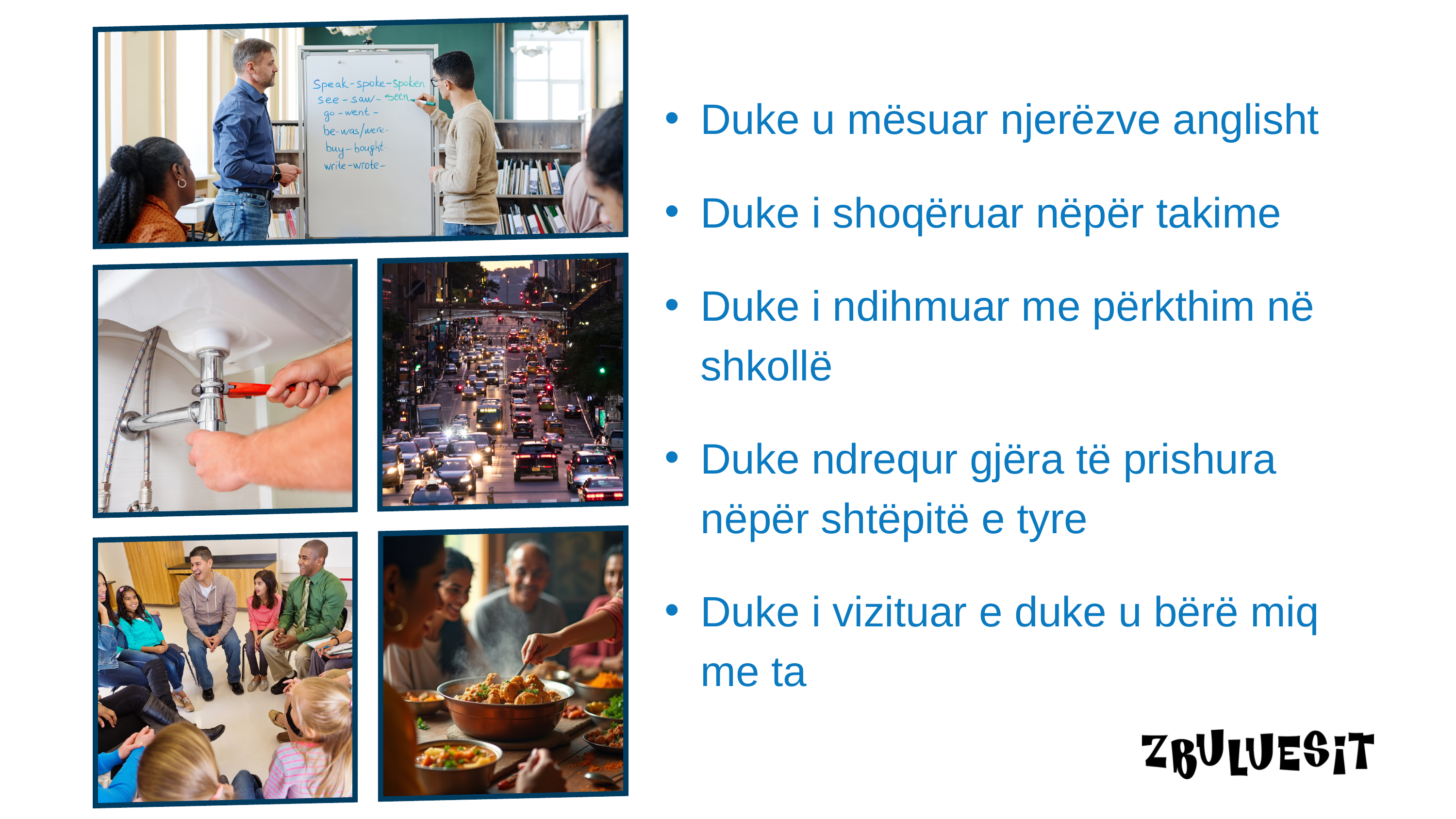

Duke u mësuar njerëzve anglisht

Duke i shoqëruar nëpër takime

Duke i ndihmuar me përkthim në shkollë

Duke ndrequr gjëra të prishura nëpër shtëpitë e tyre

Duke i vizituar e duke u bërë miq me ta